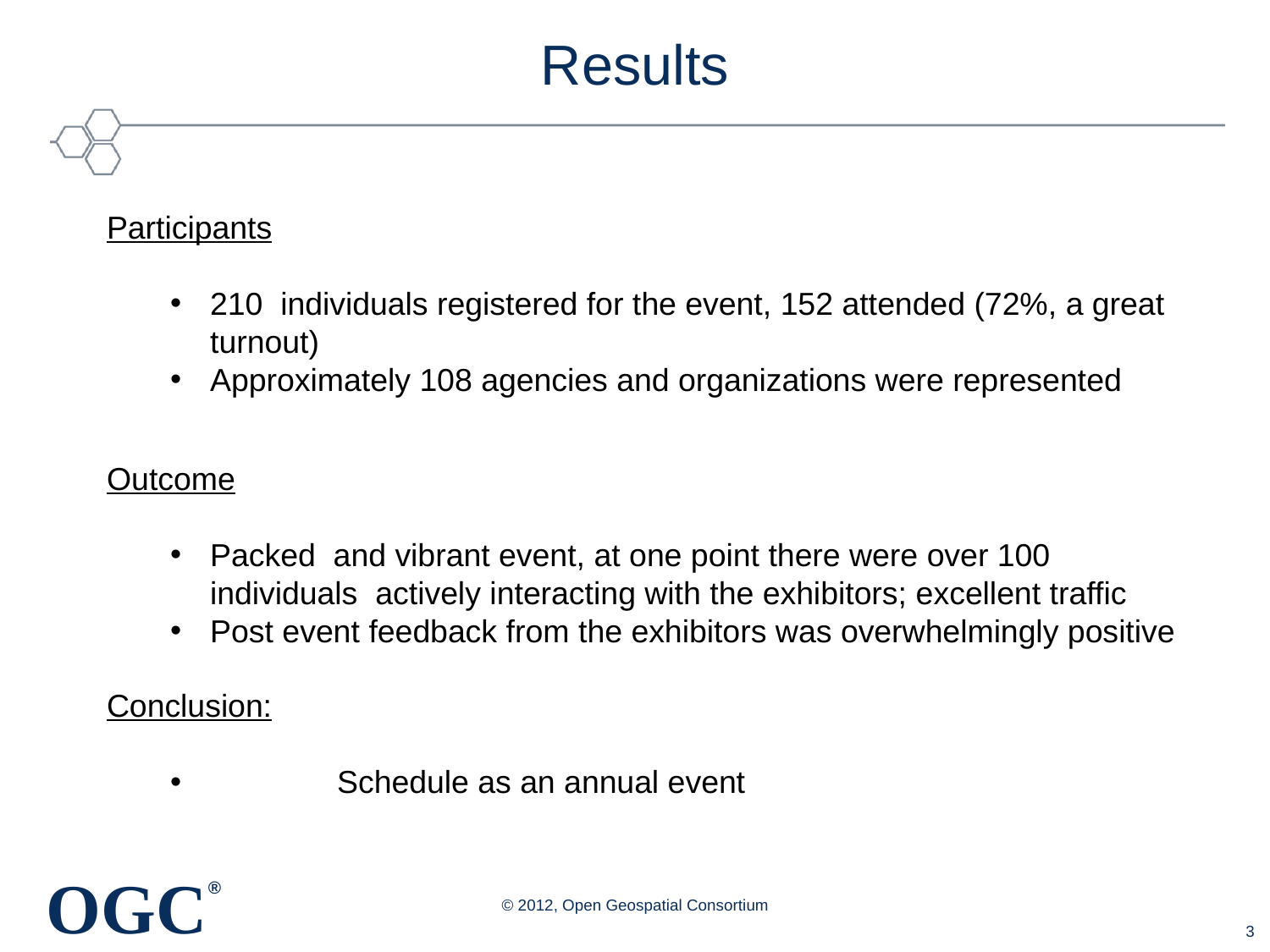

# Results
Participants

210  individuals registered for the event, 152 attended (72%, a great turnout)
Approximately 108 agencies and organizations were represented

Outcome

Packed  and vibrant event, at one point there were over 100 individuals  actively interacting with the exhibitors; excellent traffic
Post event feedback from the exhibitors was overwhelmingly positive

Conclusion:

	Schedule as an annual event

© 2012, Open Geospatial Consortium
3